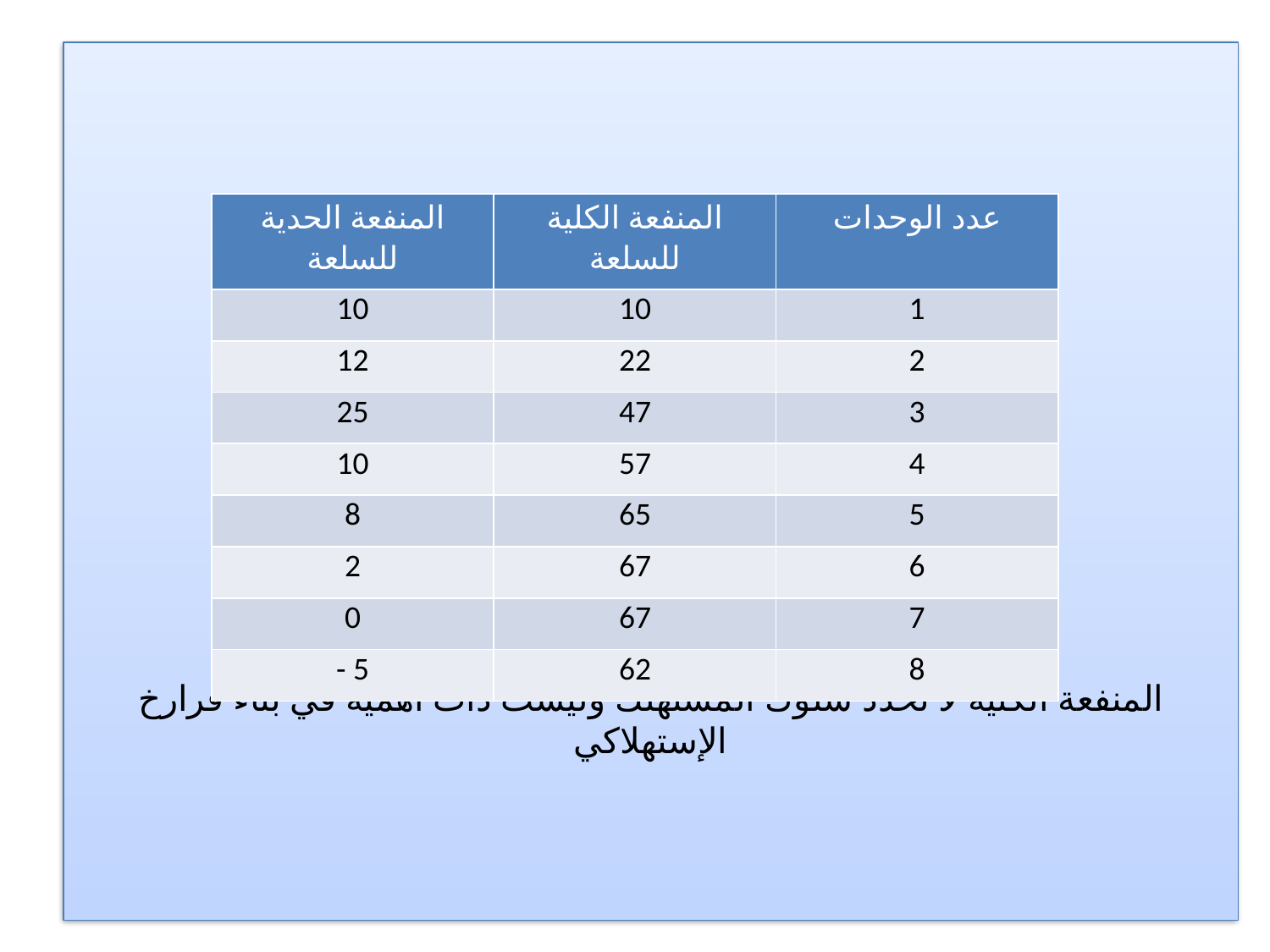

المنفعة الكلية لا تحدد سلوك المستهلك وليست ذات اهمية في بناء قرارخ الإستهلاكي

| المنفعة الحدية للسلعة | المنفعة الكلية للسلعة | عدد الوحدات |
| --- | --- | --- |
| 10 | 10 | 1 |
| 12 | 22 | 2 |
| 25 | 47 | 3 |
| 10 | 57 | 4 |
| 8 | 65 | 5 |
| 2 | 67 | 6 |
| 0 | 67 | 7 |
| - 5 | 62 | 8 |